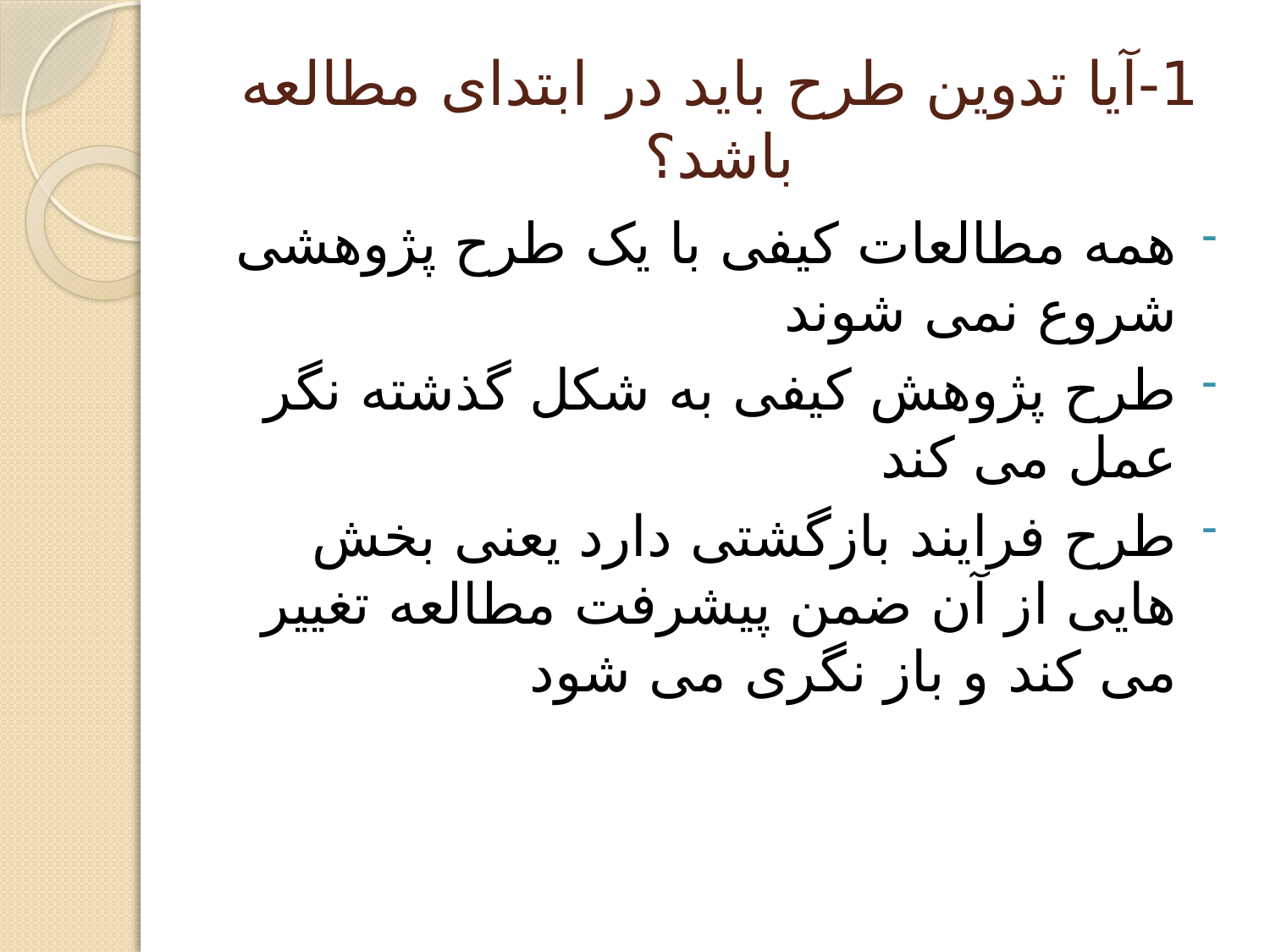

# 1-آیا تدوین طرح باید در ابتدای مطالعه باشد؟
همه مطالعات کیفی با یک طرح پژوهشی شروع نمی شوند
طرح پژوهش کیفی به شکل گذشته نگر عمل می کند
طرح فرایند بازگشتی دارد یعنی بخش هایی از آن ضمن پیشرفت مطالعه تغییر می کند و باز نگری می شود